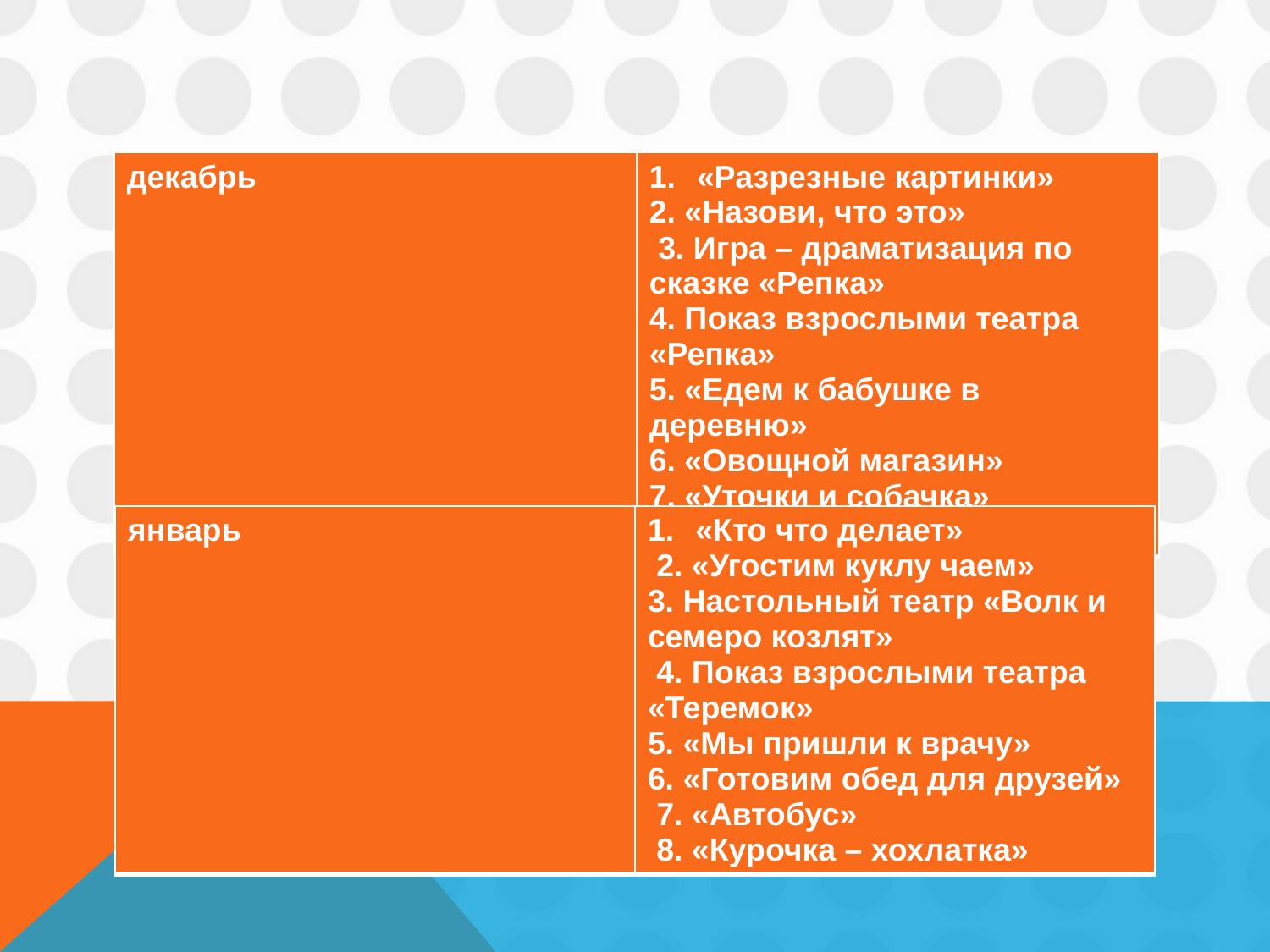

| декабрь | «Разрезные картинки» 2. «Назови, что это» 3. Игра – драматизация по сказке «Репка» 4. Показ взрослыми театра «Репка» 5. «Едем к бабушке в деревню» 6. «Овощной магазин» 7. «Уточки и собачка» 8. «Заинька» |
| --- | --- |
| январь | «Кто что делает» 2. «Угостим куклу чаем» 3. Настольный театр «Волк и семеро козлят» 4. Показ взрослыми театра «Теремок» 5. «Мы пришли к врачу» 6. «Готовим обед для друзей» 7. «Автобус» 8. «Курочка – хохлатка» |
| --- | --- |